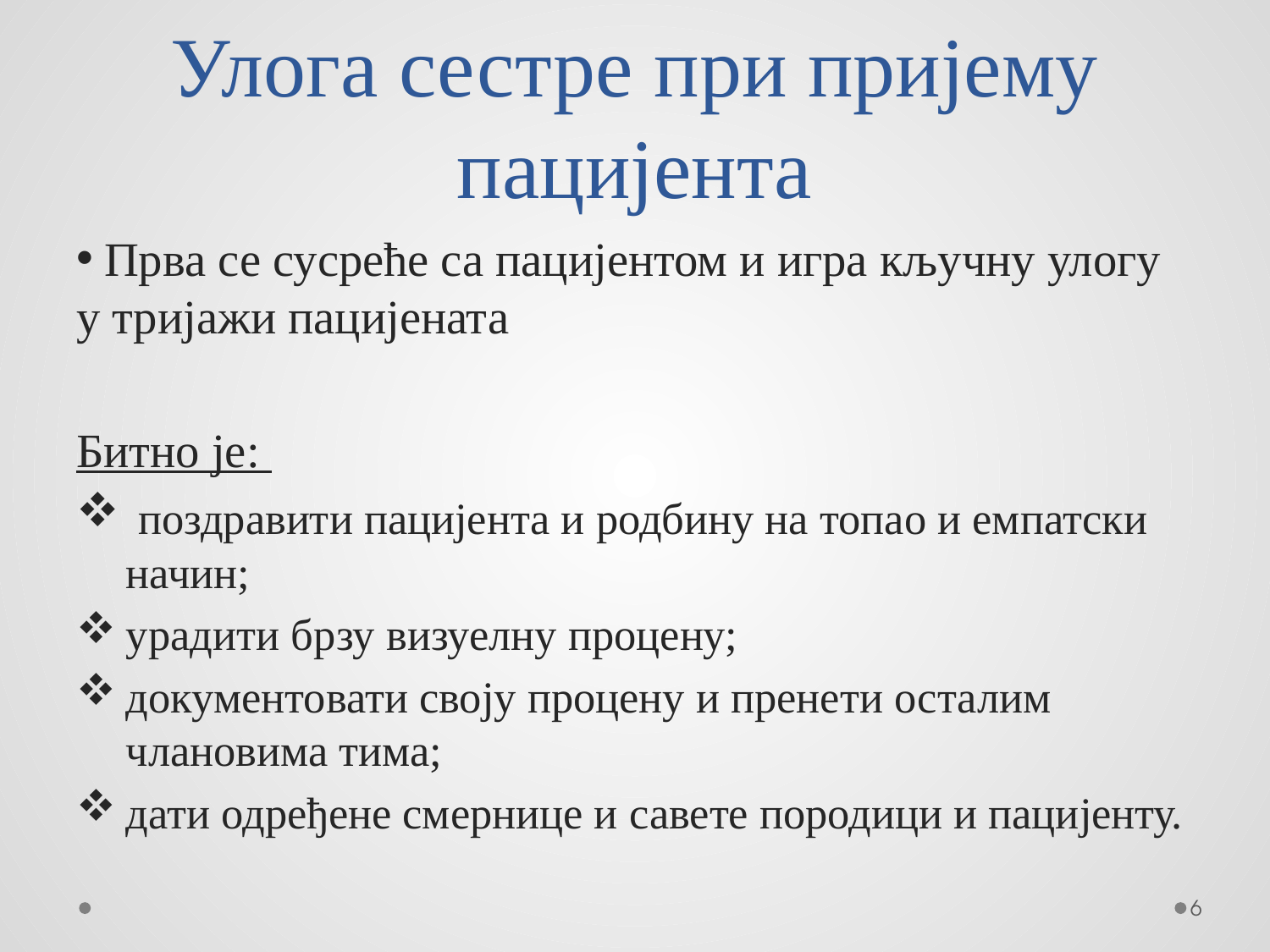

# Улога сестре при пријему пацијента
 Прва се сусреће са пацијентом и игра кључну улогу у тријажи пацијената

Битно је:
 поздравити пацијента и родбину на топао и емпатски начин;
урадити брзу визуелну процену;
документовати своју процену и пренети осталим члановима тима;
дати одређене смернице и савете породици и пацијенту.
6